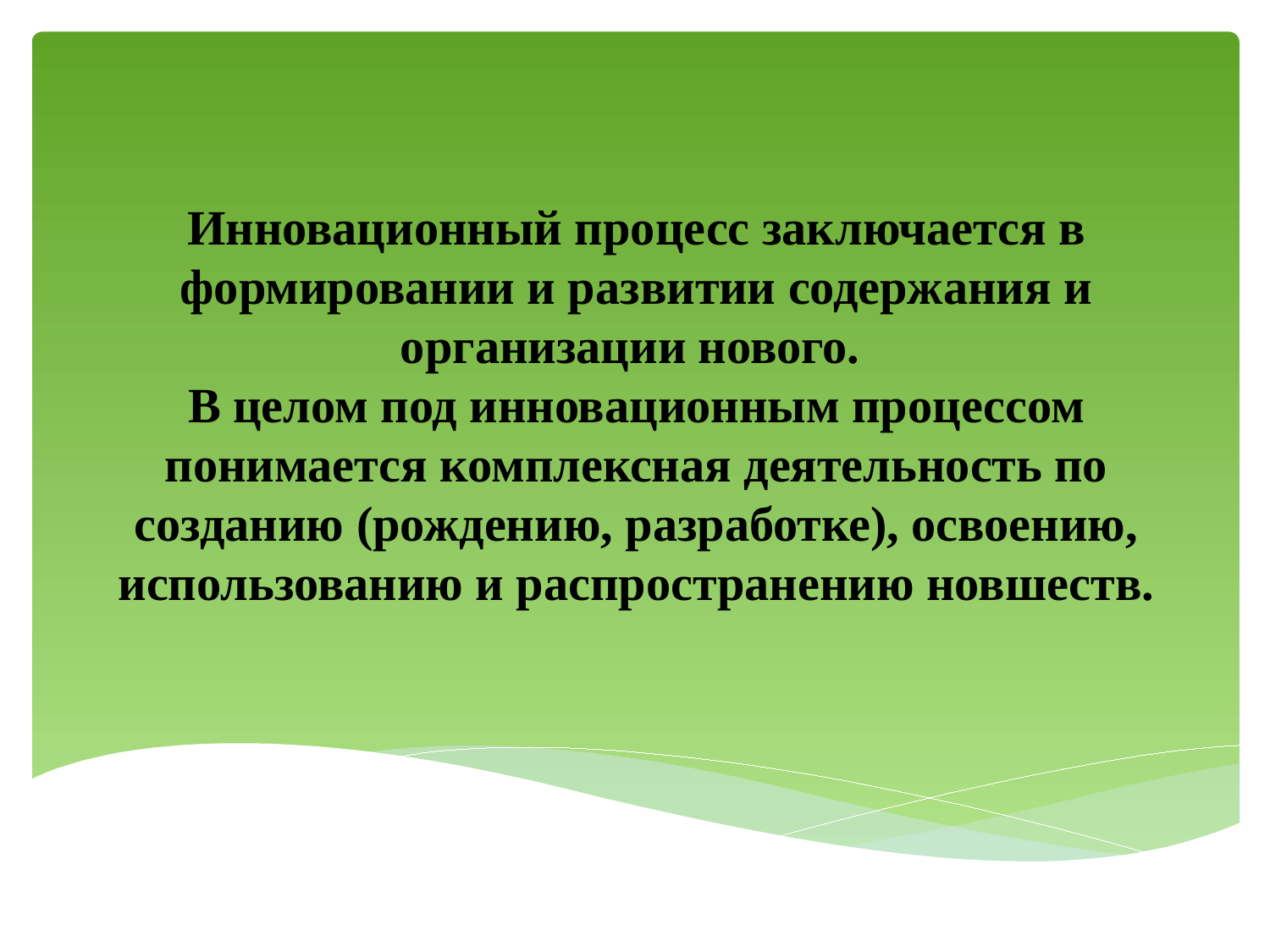

# Инновационный процесс заключается в формировании и развитии содержания и организации нового. В целом под инновационным процессом понимается комплексная деятельность по созданию (рождению, разработке), освоению, использованию и распространению новшеств.